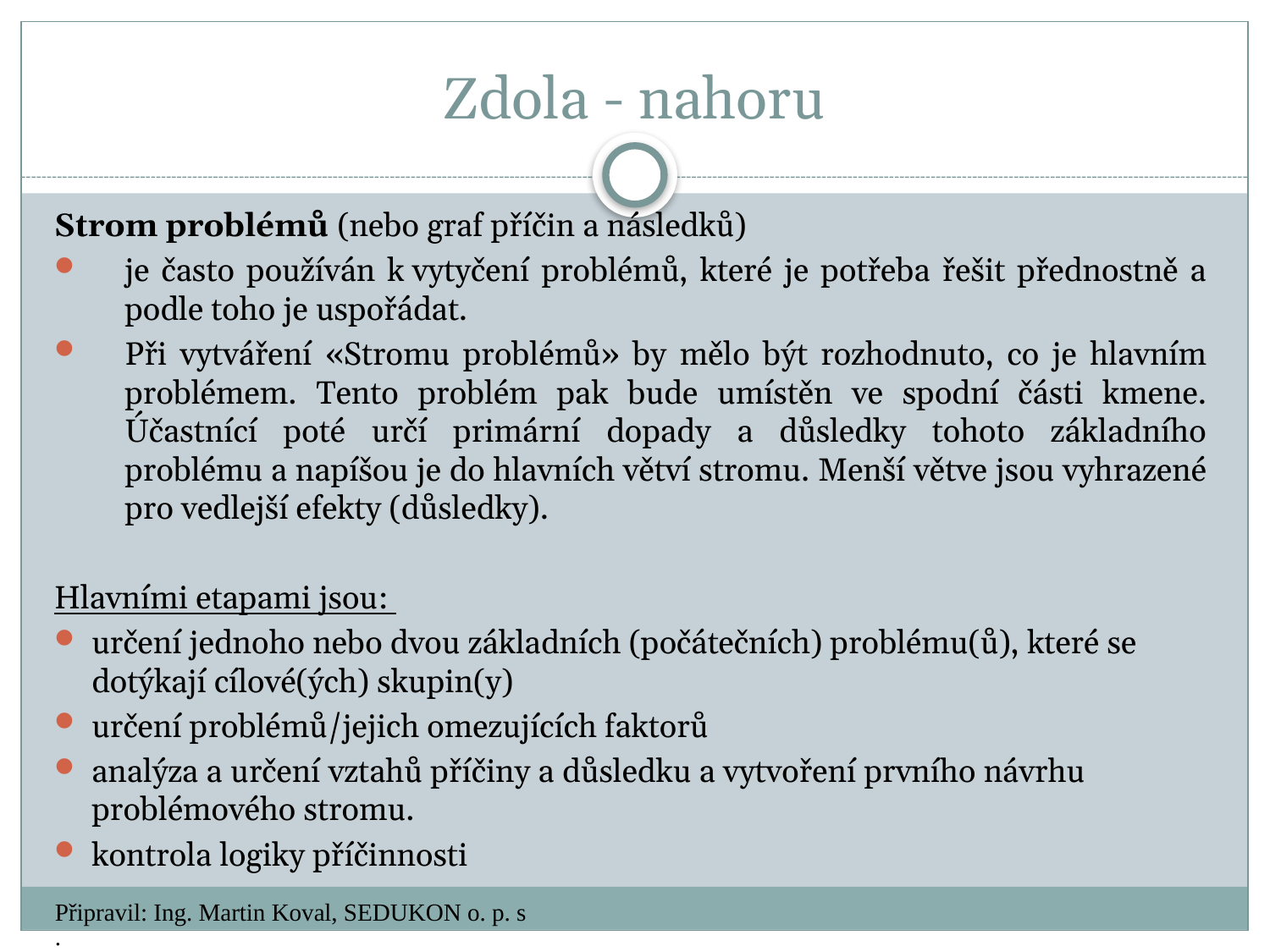

# Zdola - nahoru
Strom problémů (nebo graf příčin a následků)
je často používán k vytyčení problémů, které je potřeba řešit přednostně a podle toho je uspořádat.
Při vytváření «Stromu problémů» by mělo být rozhodnuto, co je hlavním problémem. Tento problém pak bude umístěn ve spodní části kmene. Účastnící poté určí primární dopady a důsledky tohoto základního problému a napíšou je do hlavních větví stromu. Menší větve jsou vyhrazené pro vedlejší efekty (důsledky).

Hlavními etapami jsou:
určení jednoho nebo dvou základních (počátečních) problému(ů), které se dotýkají cílové(ých) skupin(y)
určení problémů/jejich omezujících faktorů
analýza a určení vztahů příčiny a důsledku a vytvoření prvního návrhu problémového stromu.
kontrola logiky příčinnosti

Připravil: Ing. Martin Koval, SEDUKON o. p. s.